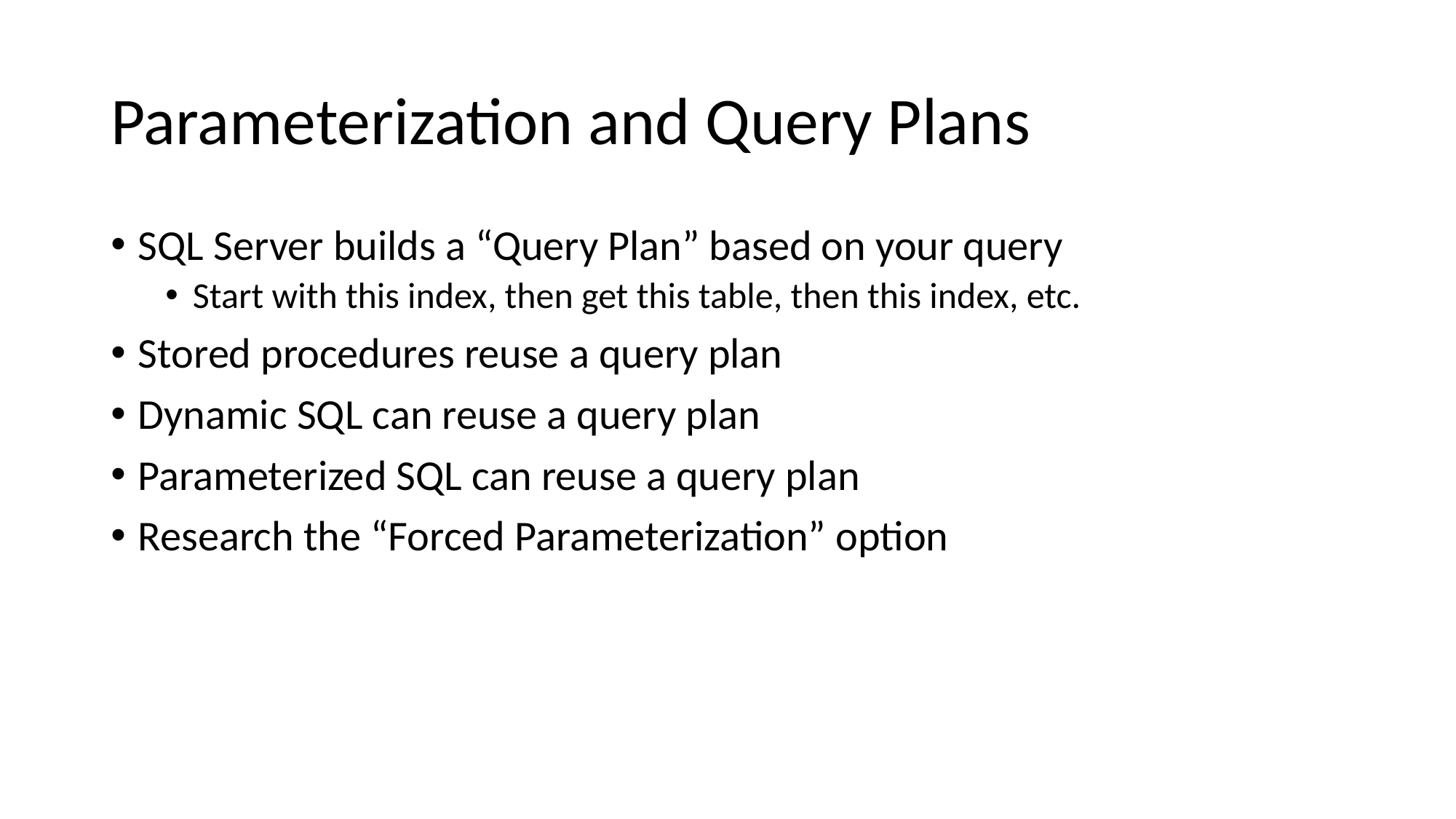

# Parameterization and Query Plans
SQL Server builds a “Query Plan” based on your query
Start with this index, then get this table, then this index, etc.
Stored procedures reuse a query plan
Dynamic SQL can reuse a query plan
Parameterized SQL can reuse a query plan
Research the “Forced Parameterization” option